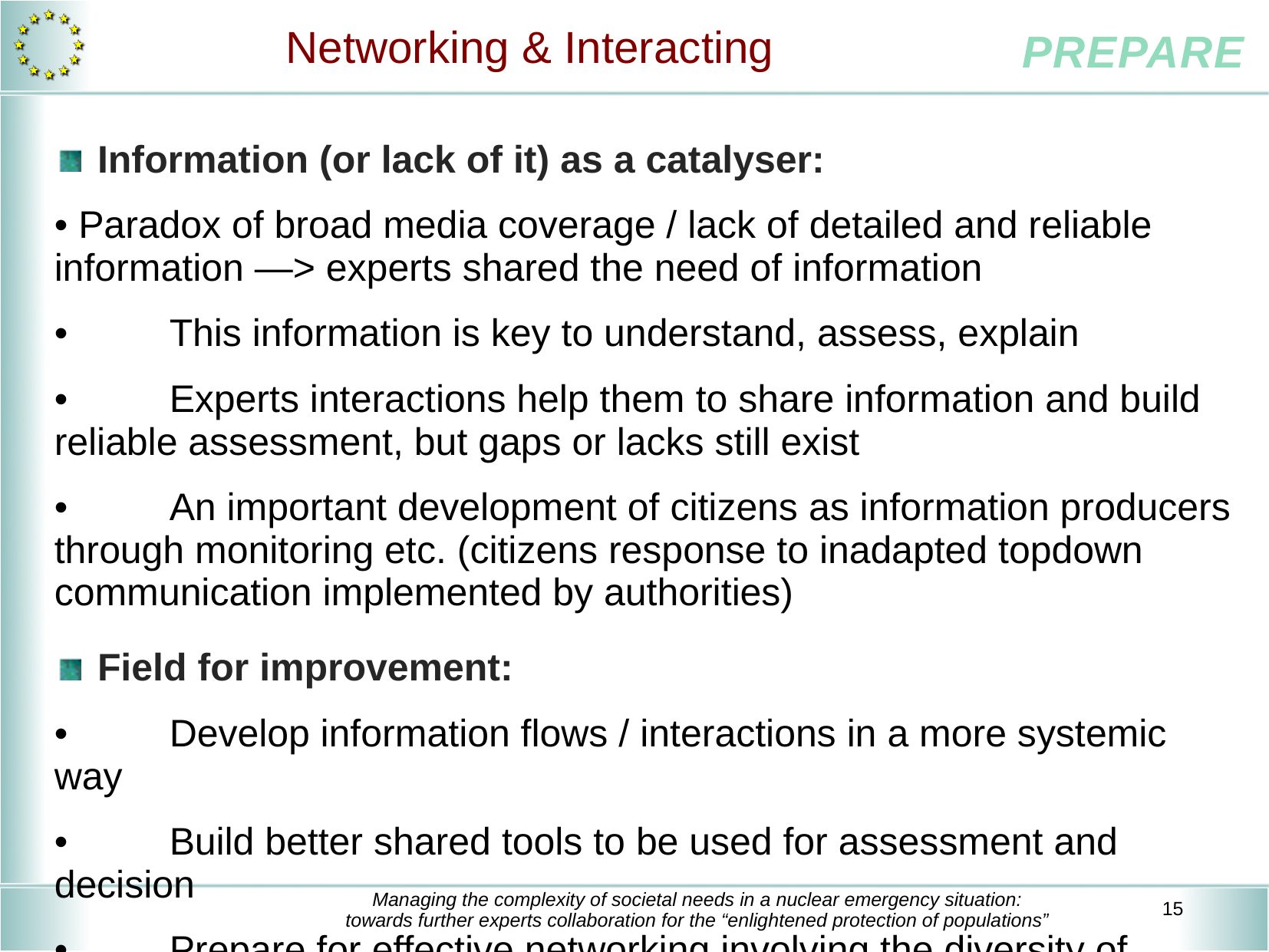

# Networking & Interacting
Information (or lack of it) as a catalyser:
• Paradox of broad media coverage / lack of detailed and reliable
information —> experts shared the need of information
•	This information is key to understand, assess, explain
•	Experts interactions help them to share information and build
reliable assessment, but gaps or lacks still exist
•	An important development of citizens as information producers
through monitoring etc. (citizens response to inadapted topdown communication implemented by authorities)
Field for improvement:
• 	Develop information flows / interactions in a more systemic way
•	Build better shared tools to be used for assessment and decision
•	Prepare for effective networking involving the diversity of experts